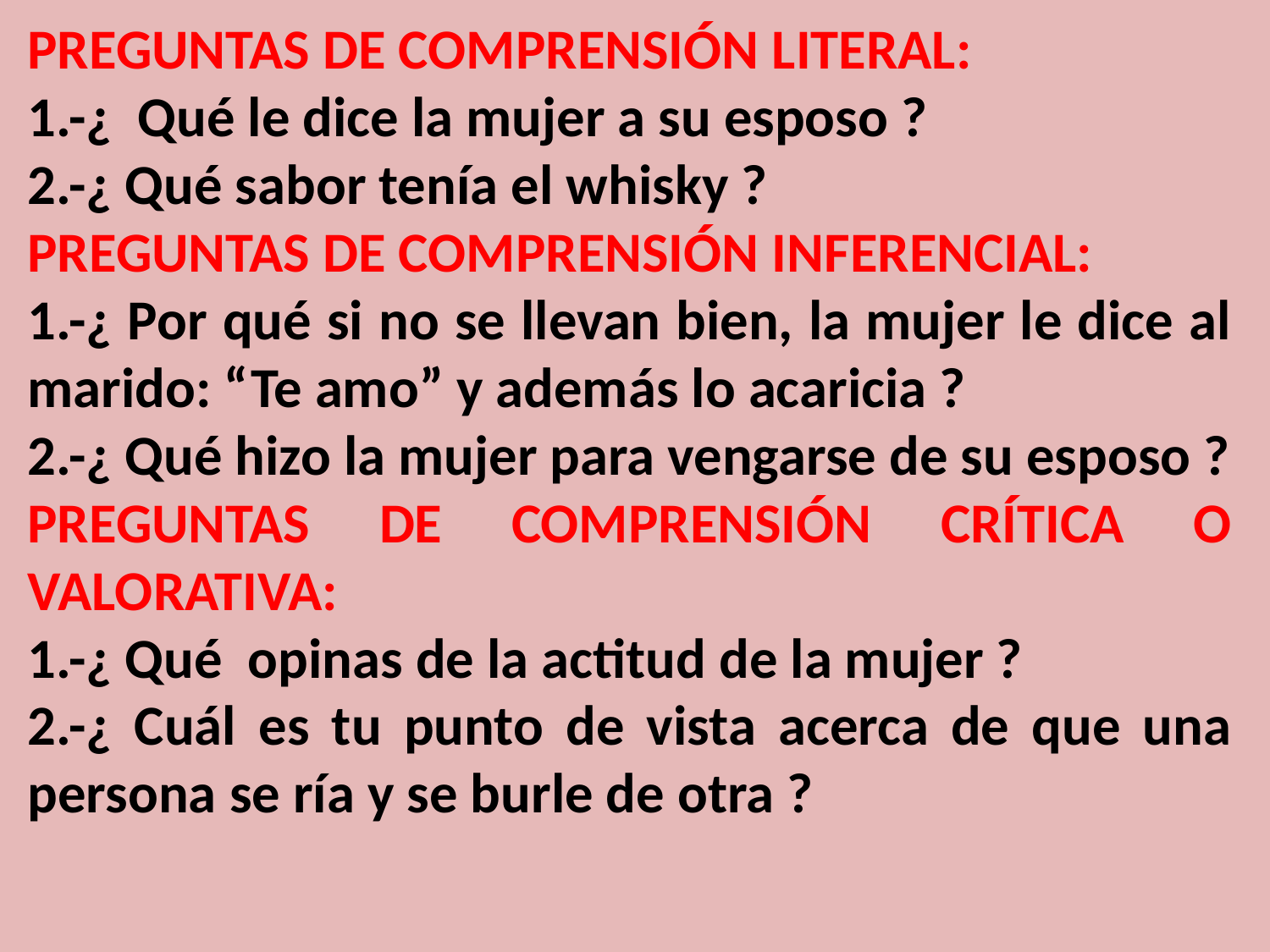

PREGUNTAS DE COMPRENSIÓN LITERAL:
1.-¿  Qué le dice la mujer a su esposo ?
2.-¿ Qué sabor tenía el whisky ?
PREGUNTAS DE COMPRENSIÓN INFERENCIAL:
1.-¿ Por qué si no se llevan bien, la mujer le dice al marido: “Te amo” y además lo acaricia ?
2.-¿ Qué hizo la mujer para vengarse de su esposo ?
PREGUNTAS DE COMPRENSIÓN CRÍTICA O VALORATIVA:
1.-¿ Qué  opinas de la actitud de la mujer ?
2.-¿ Cuál es tu punto de vista acerca de que una persona se ría y se burle de otra ?